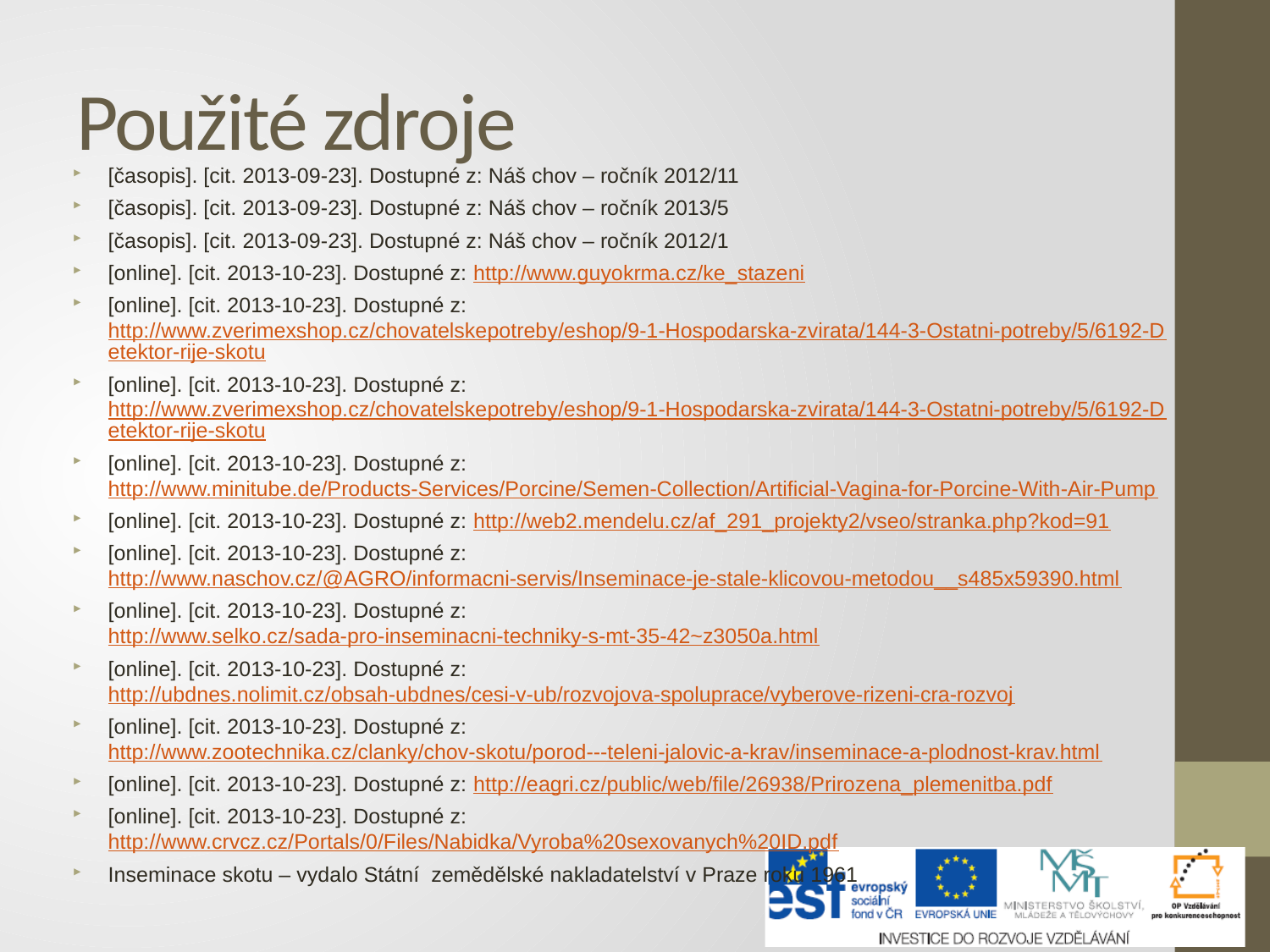

# Použité zdroje
[časopis]. [cit. 2013-09-23]. Dostupné z: Náš chov – ročník 2012/11
[časopis]. [cit. 2013-09-23]. Dostupné z: Náš chov – ročník 2013/5
[časopis]. [cit. 2013-09-23]. Dostupné z: Náš chov – ročník 2012/1
[online]. [cit. 2013-10-23]. Dostupné z: http://www.guyokrma.cz/ke_stazeni
[online]. [cit. 2013-10-23]. Dostupné z: http://www.zverimexshop.cz/chovatelskepotreby/eshop/9-1-Hospodarska-zvirata/144-3-Ostatni-potreby/5/6192-Detektor-rije-skotu
[online]. [cit. 2013-10-23]. Dostupné z: http://www.zverimexshop.cz/chovatelskepotreby/eshop/9-1-Hospodarska-zvirata/144-3-Ostatni-potreby/5/6192-Detektor-rije-skotu
[online]. [cit. 2013-10-23]. Dostupné z: http://www.minitube.de/Products-Services/Porcine/Semen-Collection/Artificial-Vagina-for-Porcine-With-Air-Pump
[online]. [cit. 2013-10-23]. Dostupné z: http://web2.mendelu.cz/af_291_projekty2/vseo/stranka.php?kod=91
[online]. [cit. 2013-10-23]. Dostupné z: http://www.naschov.cz/@AGRO/informacni-servis/Inseminace-je-stale-klicovou-metodou__s485x59390.html
[online]. [cit. 2013-10-23]. Dostupné z: http://www.selko.cz/sada-pro-inseminacni-techniky-s-mt-35-42~z3050a.html
[online]. [cit. 2013-10-23]. Dostupné z: http://ubdnes.nolimit.cz/obsah-ubdnes/cesi-v-ub/rozvojova-spoluprace/vyberove-rizeni-cra-rozvoj
[online]. [cit. 2013-10-23]. Dostupné z: http://www.zootechnika.cz/clanky/chov-skotu/porod---teleni-jalovic-a-krav/inseminace-a-plodnost-krav.html
[online]. [cit. 2013-10-23]. Dostupné z: http://eagri.cz/public/web/file/26938/Prirozena_plemenitba.pdf
[online]. [cit. 2013-10-23]. Dostupné z: http://www.crvcz.cz/Portals/0/Files/Nabidka/Vyroba%20sexovanych%20ID.pdf
Inseminace skotu – vydalo Státní  zemědělské nakladatelství v Praze roku 1961